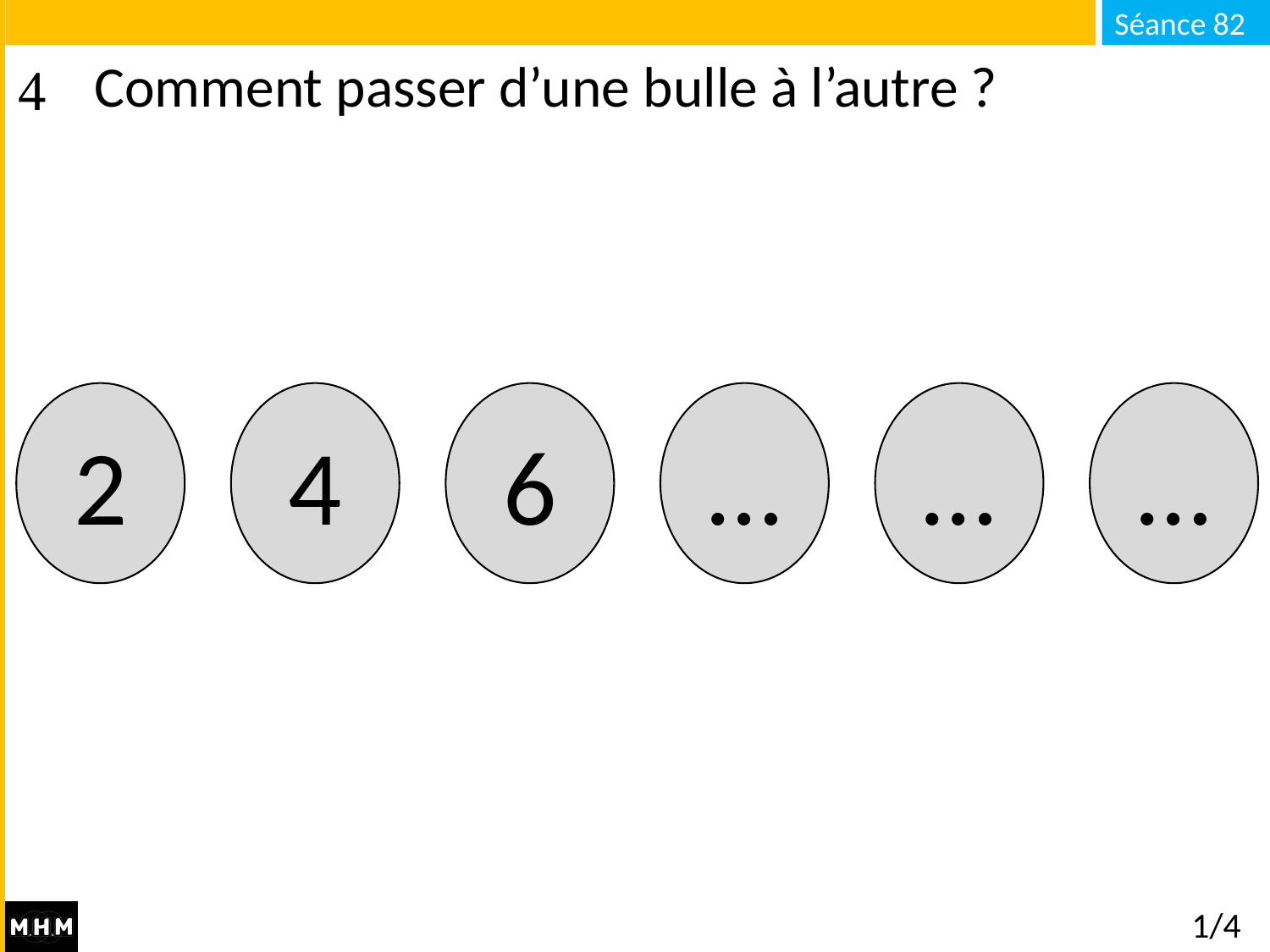

# Comment passer d’une bulle à l’autre ?
2
4
6
…
…
…
1/4